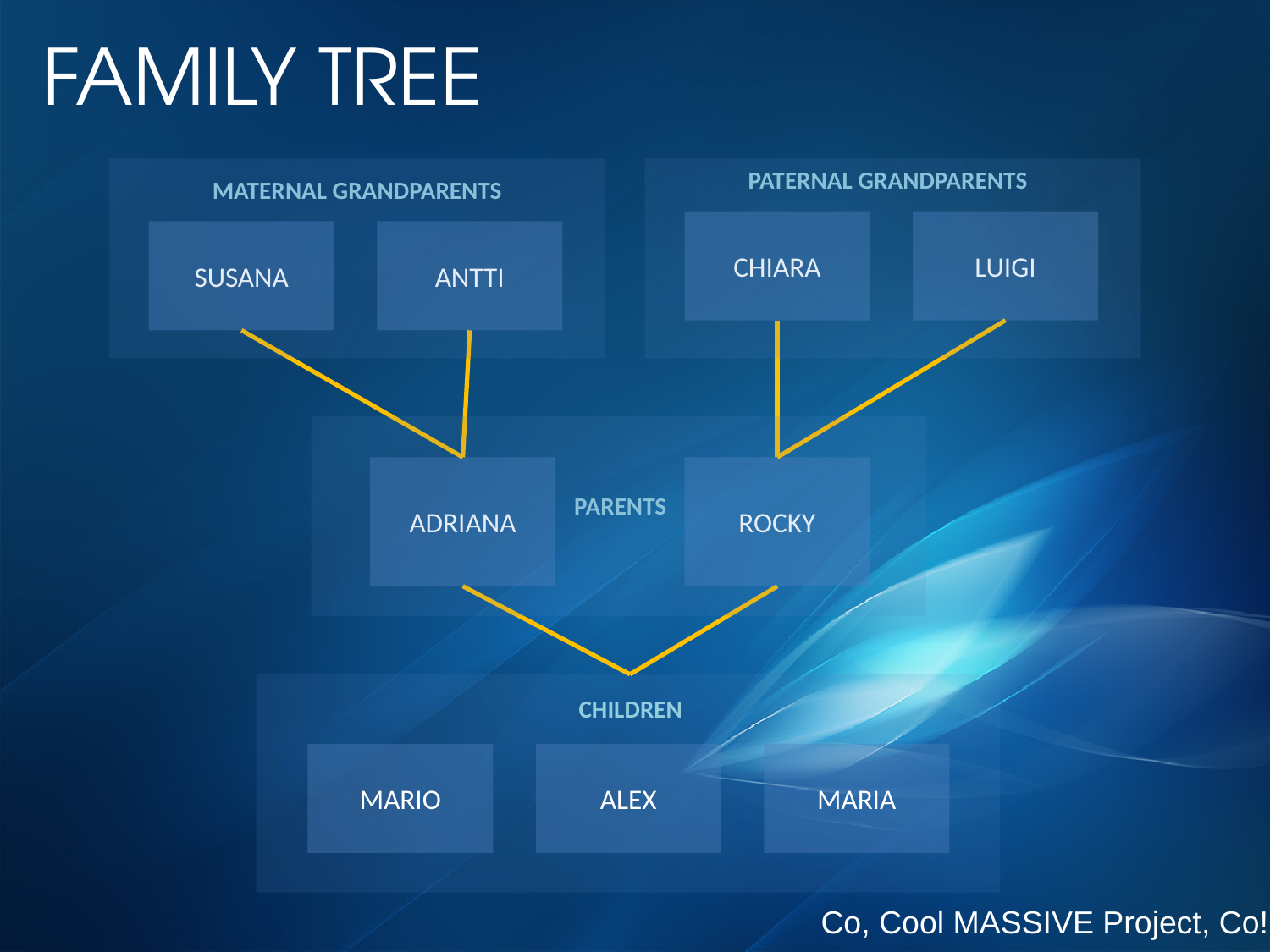

# FAMILY TREE

PATERNAL GRANDPARENTS
MATERNAL GRANDPARENTS
CHIARA
LUIGI
SUSANA
ANTTI

ADRIANA
ROCKY
PARENTS

CHILDREN
MARIO
ALEX
MARIA
Co, Cool MASSIVE Project, Co!